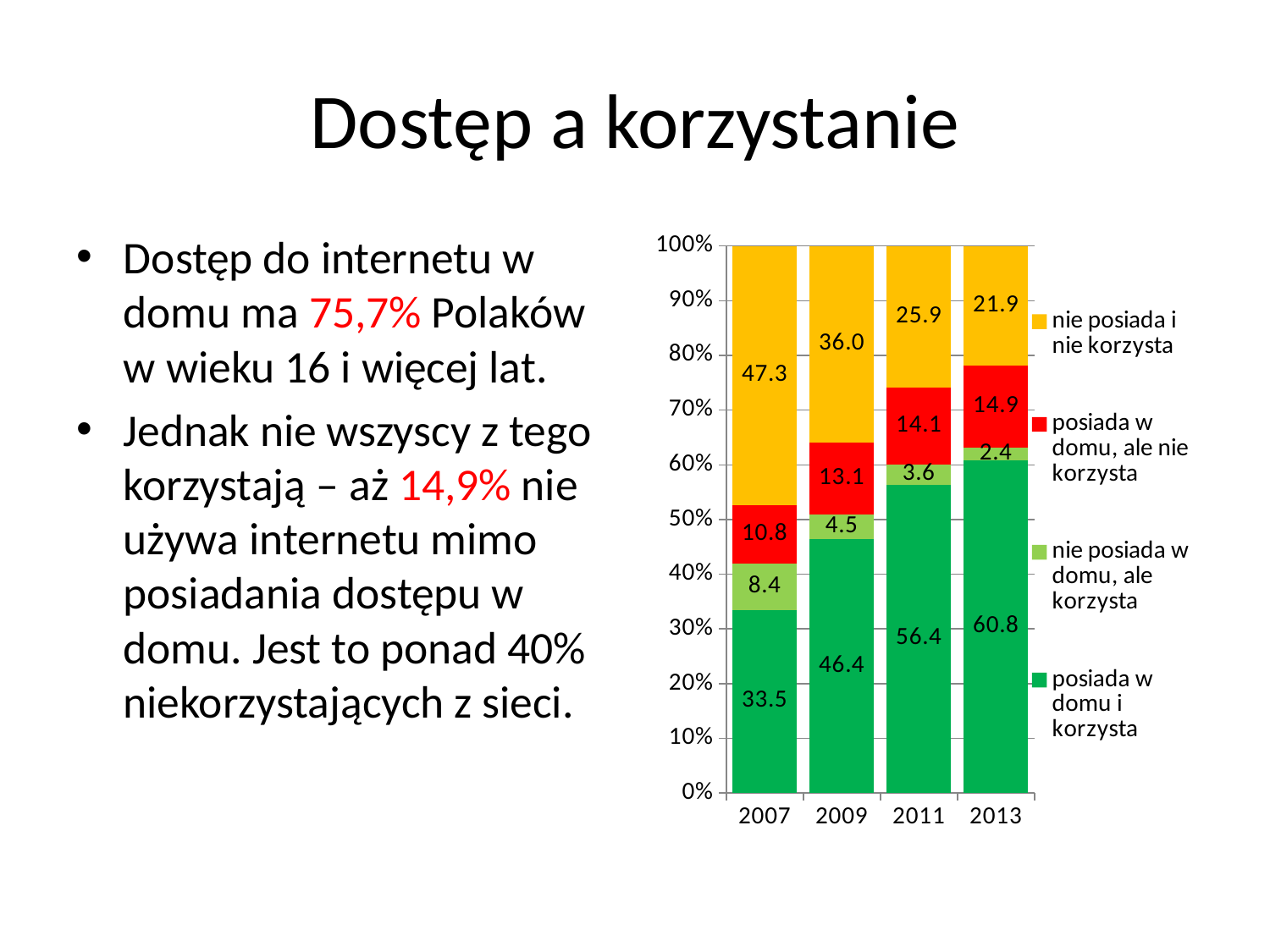

# Dostęp a korzystanie
Dostęp do internetu w domu ma 75,7% Polaków w wieku 16 i więcej lat.
Jednak nie wszyscy z tego korzystają – aż 14,9% nie używa internetu mimo posiadania dostępu w domu. Jest to ponad 40% niekorzystających z sieci.

### Chart

| Category | posiada w domu i korzysta | nie posiada w domu, ale korzysta | posiada w domu, ale nie korzysta | nie posiada i nie korzysta |
|---|---|---|---|---|
| 2007 | 33.496273739883 | 8.398108822822342 | 10.794134145364211 | 47.31148329193044 |
| 2009 | 46.4 | 4.5 | 13.1 | 36.0 |
| 2011 | 56.4 | 3.6 | 14.1 | 25.9 |
| 2013 | 60.8 | 2.4 | 14.9 | 21.9 |